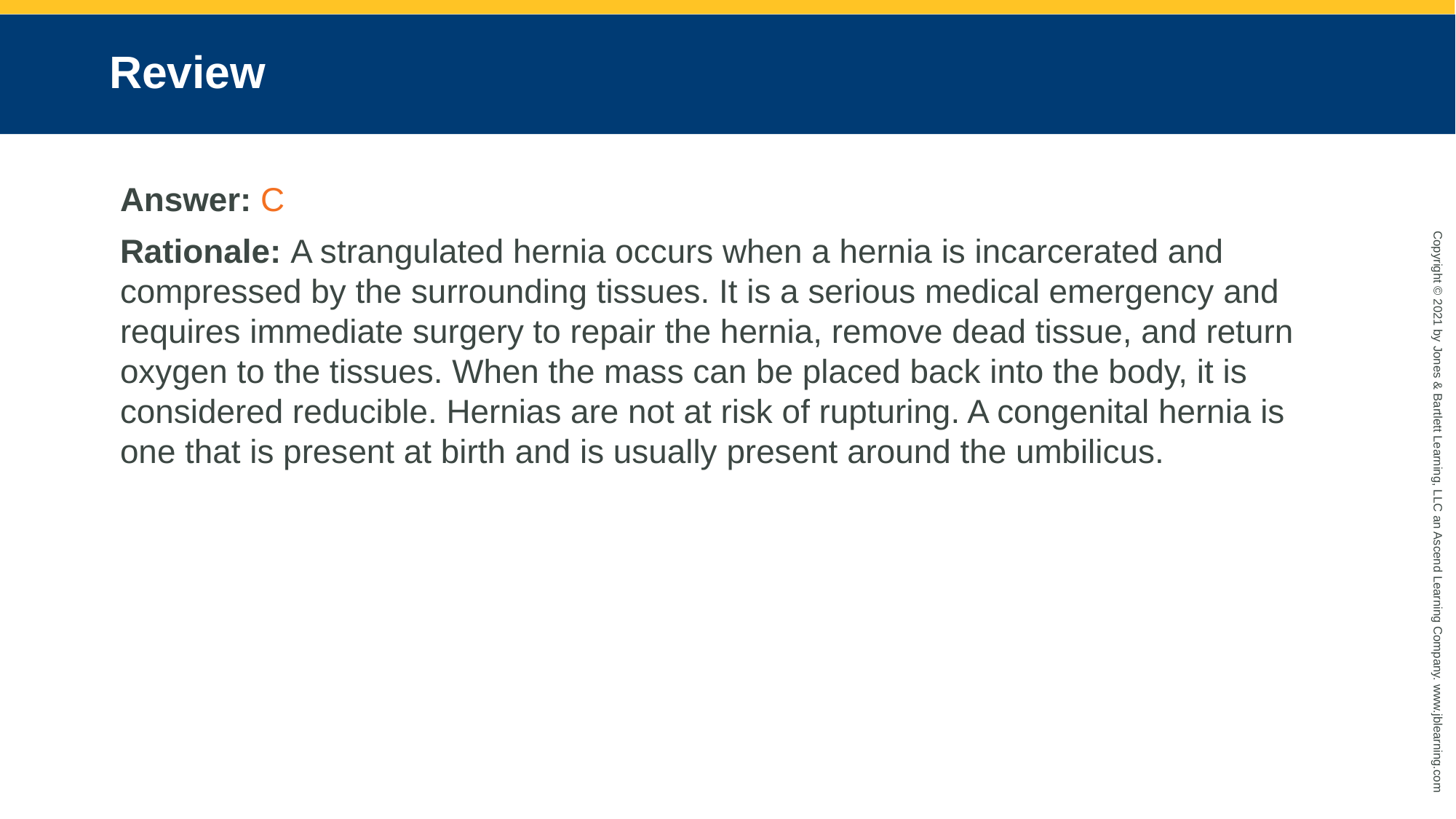

# Review
Answer: C
Rationale: A strangulated hernia occurs when a hernia is incarcerated and compressed by the surrounding tissues. It is a serious medical emergency and requires immediate surgery to repair the hernia, remove dead tissue, and return oxygen to the tissues. When the mass can be placed back into the body, it is considered reducible. Hernias are not at risk of rupturing. A congenital hernia is one that is present at birth and is usually present around the umbilicus.